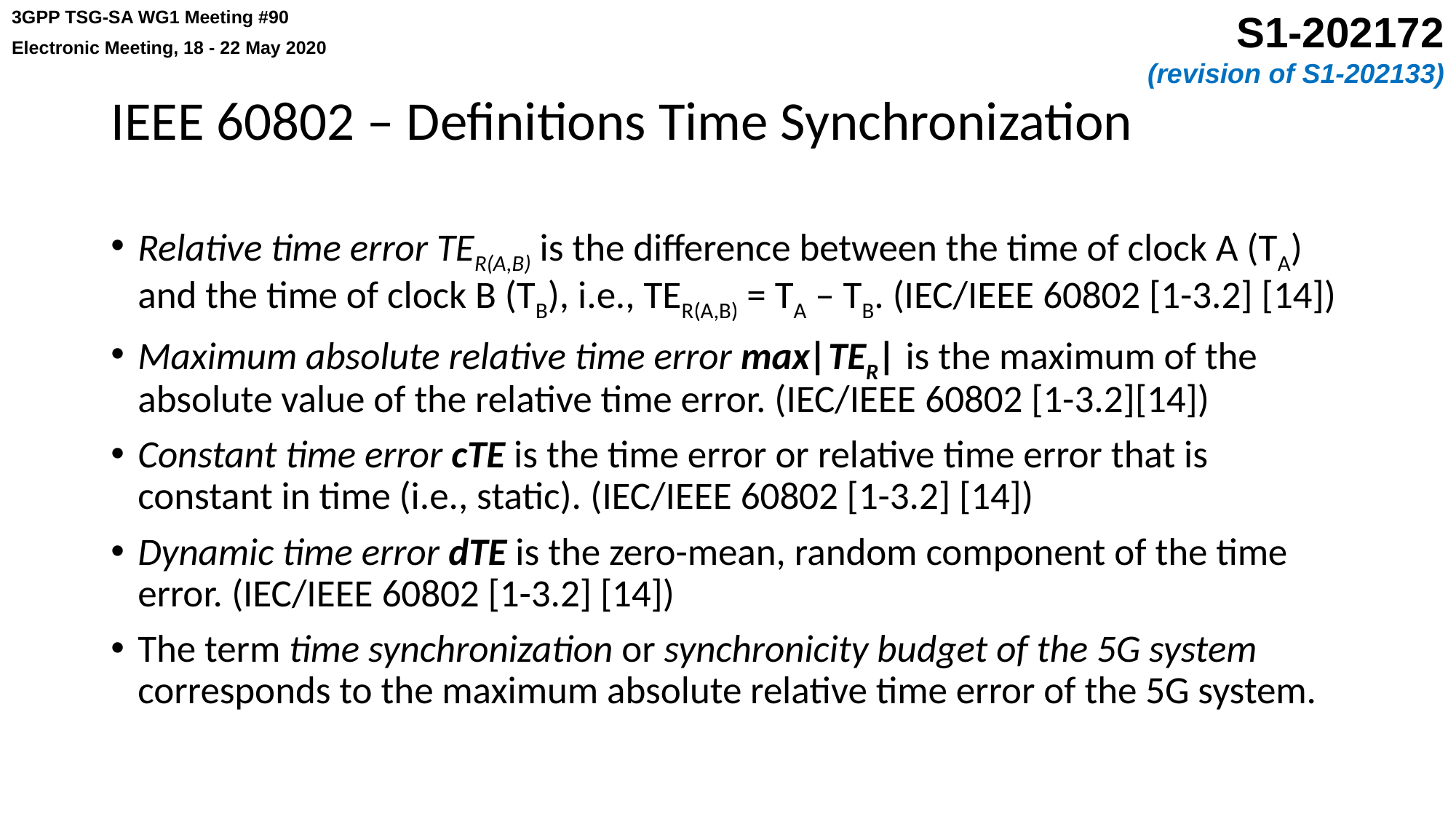

# IEEE 60802 – Definitions Time Synchronization
Relative time error TER(A,B) is the difference between the time of clock A (TA) and the time of clock B (TB), i.e., TER(A,B) = TA – TB. (IEC/IEEE 60802 [1-3.2] [14])
Maximum absolute relative time error max|TER| is the maximum of the absolute value of the relative time error. (IEC/IEEE 60802 [1-3.2][14])
Constant time error cTE is the time error or relative time error that is constant in time (i.e., static). (IEC/IEEE 60802 [1-3.2] [14])
Dynamic time error dTE is the zero-mean, random component of the time error. (IEC/IEEE 60802 [1-3.2] [14])
The term time synchronization or synchronicity budget of the 5G system corresponds to the maximum absolute relative time error of the 5G system.